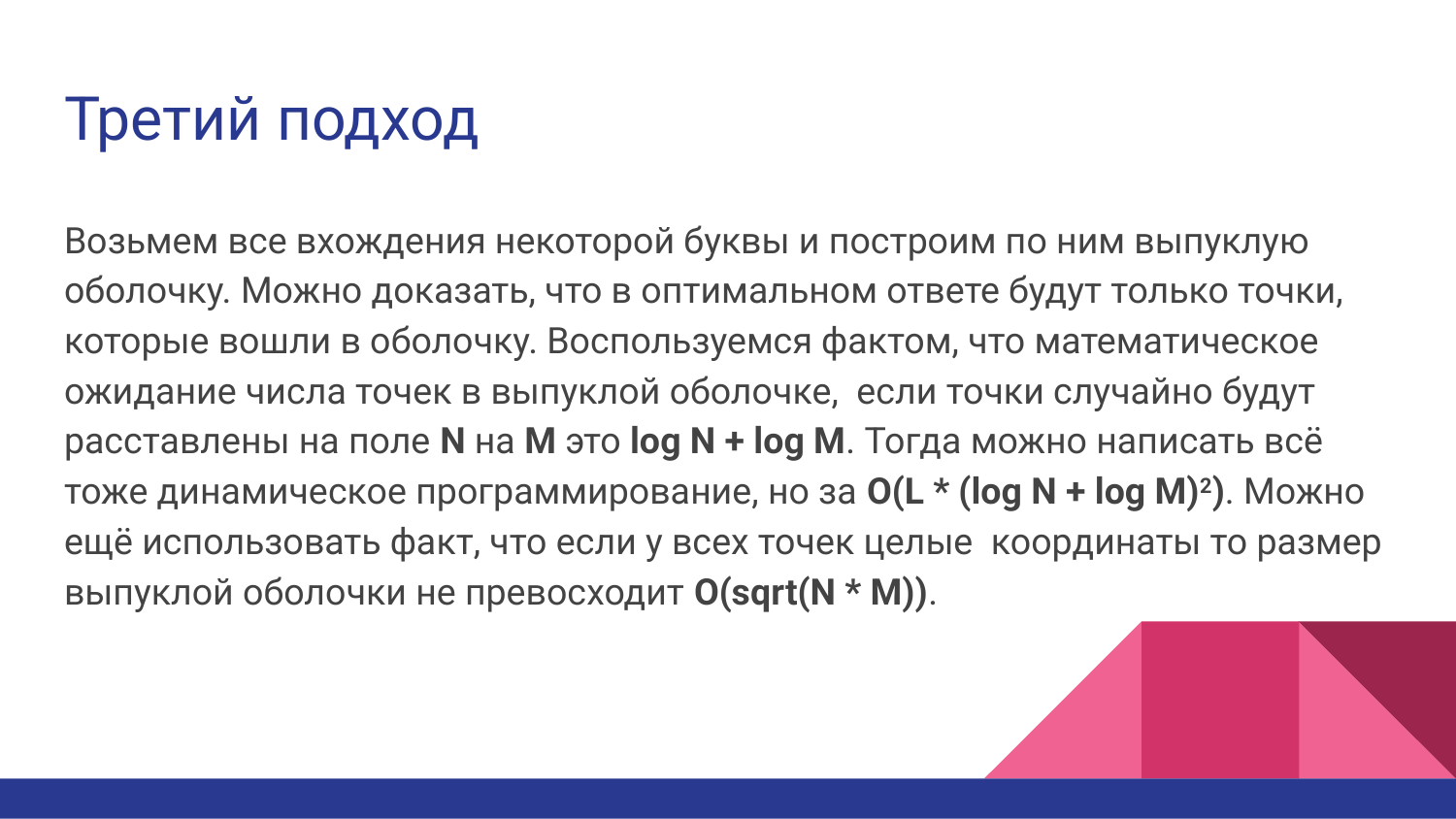

# Третий подход
Возьмем все вхождения некоторой буквы и построим по ним выпуклую оболочку. Можно доказать, что в оптимальном ответе будут только точки, которые вошли в оболочку. Воспользуемся фактом, что математическое ожидание числа точек в выпуклой оболочке,  если точки случайно будут расставлены на поле N на M это log N + log M. Тогда можно написать всё тоже динамическое программирование, но за O(L * (log N + log M)2). Можно ещё использовать факт, что если у всех точек целые  координаты то размер выпуклой оболочки не превосходит O(sqrt(N * M)).